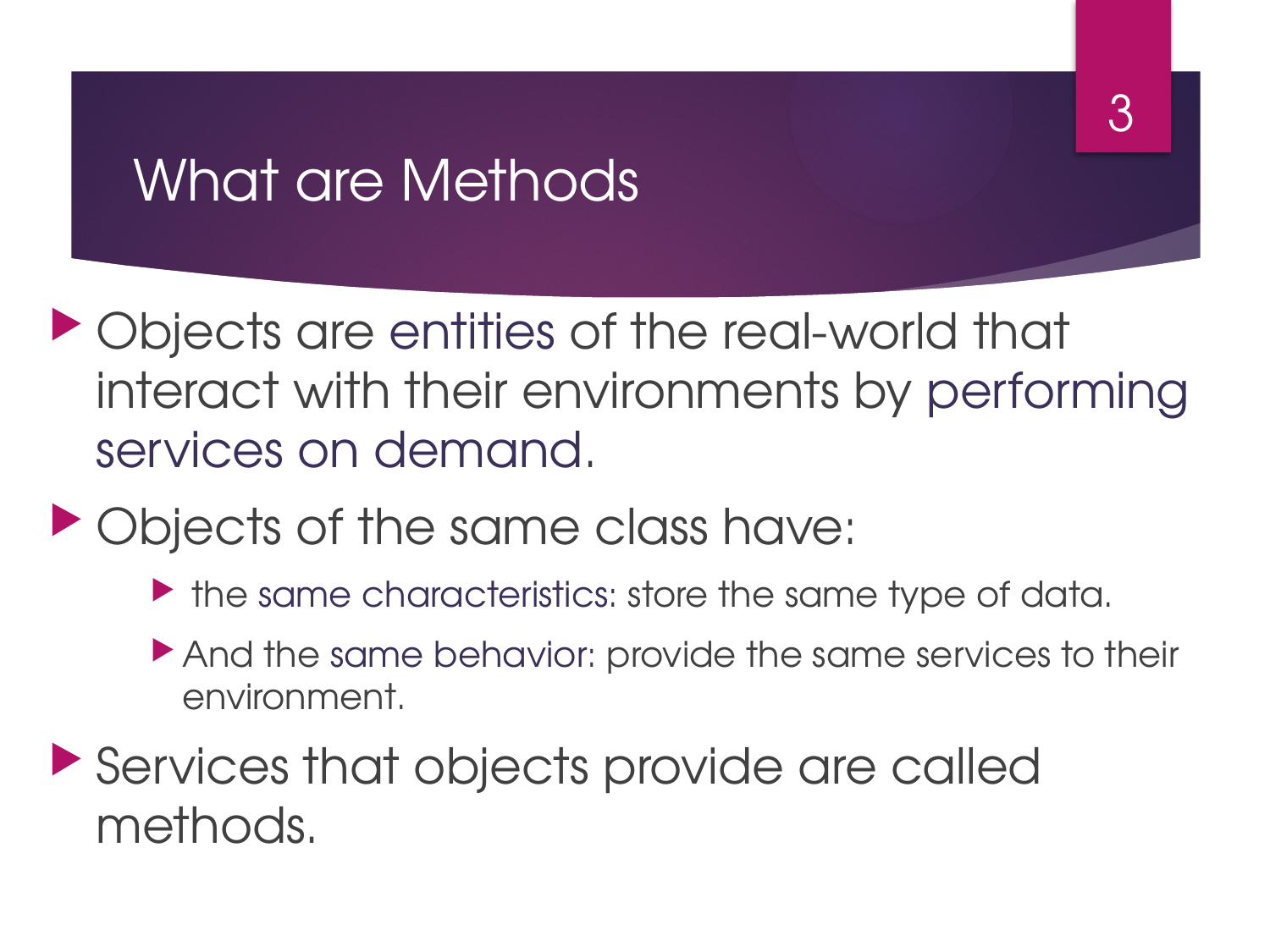

3
# What are Methods
Objects are entities of the real-world that interact with their environments by performing services on demand.
Objects of the same class have:
 the same characteristics: store the same type of data.
And the same behavior: provide the same services to their environment.
Services that objects provide are called methods.